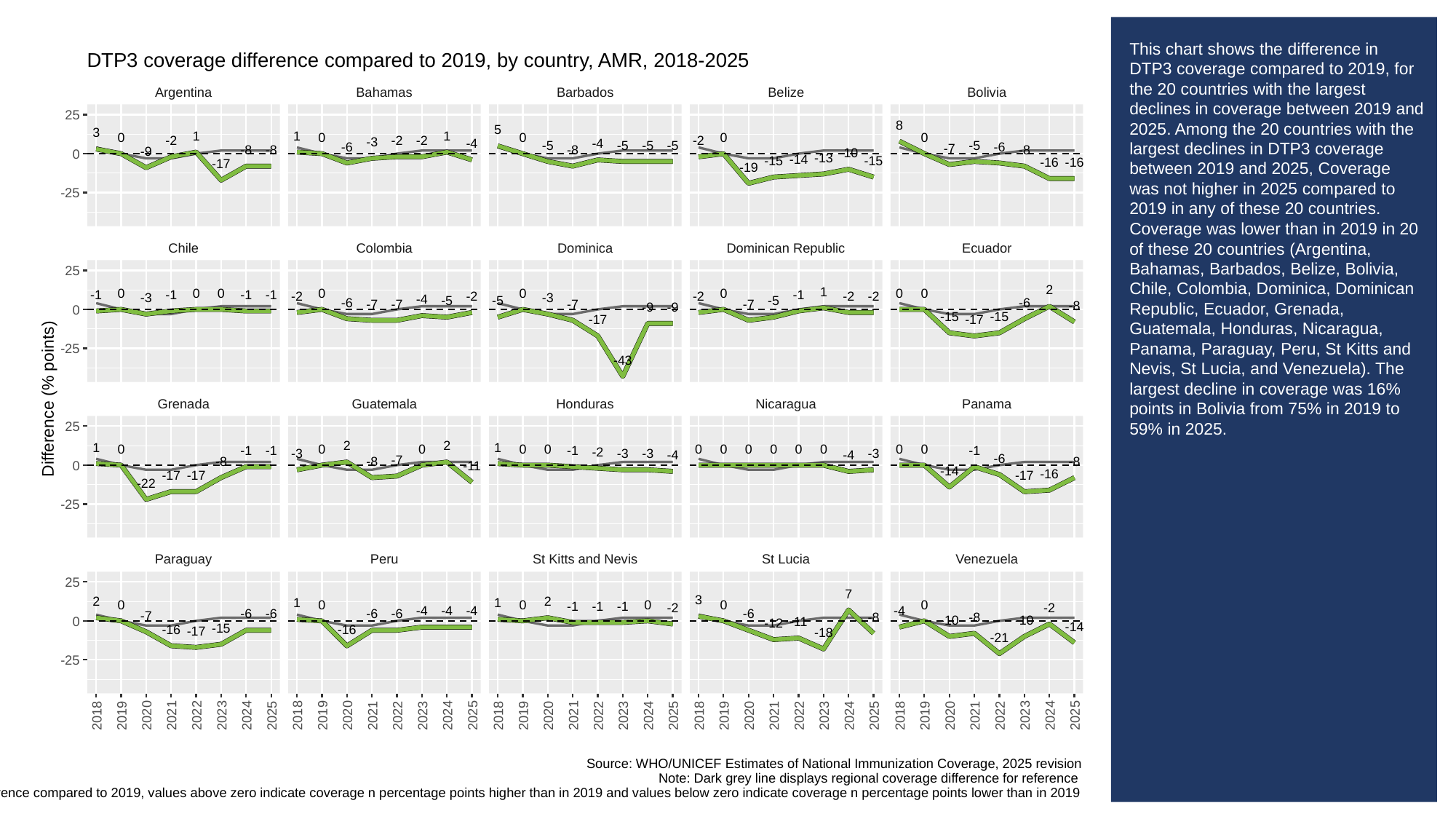

# This chart shows the difference in DTP3 coverage compared to 2019, for the 20 countries with the largest declines in coverage between 2019 and 2025. Among the 20 countries with the largest declines in DTP3 coverage between 2019 and 2025, Coverage was not higher in 2025 compared to 2019 in any of these 20 countries. Coverage was lower than in 2019 in 20 of these 20 countries (Argentina, Bahamas, Barbados, Belize, Bolivia, Chile, Colombia, Dominica, Dominican Republic, Ecuador, Grenada, Guatemala, Honduras, Nicaragua, Panama, Paraguay, Peru, St Kitts and Nevis, St Lucia, and Venezuela). The largest decline in coverage was 16% points in Bolivia from 75% in 2019 to 59% in 2025.

DTP3 coverage difference compared to 2019, by country, AMR, 2018-2025
Argentina
Bahamas
Barbados
Belize
Bolivia

25

8
5
3
1
1
1
0
0
0
0
0

-2
-2
-2
-2
-3
-4
-4
-5
-5
-5
-5
-5

-6
-6
-7
-8
-8
-8
-8

-9

-10
0

-13

-14
-15
-15
-16
-16
-17
-19

-25

Chile
Colombia
Dominica
Dominican Republic
Ecuador

25

2
1
0
0
0
0
0
0
0
0
-1
-1
-1
-1
-1

-2
-2
-2
-2
-2
-3
-3
-4
-5
-5
-5
-6
-6
-7
-7
-7
-7
-8
-9
-9

0

-15
-15
-17
-17

-25

-43

Difference (% points)
Grenada
Guatemala
Honduras
Nicaragua
Panama

25

2
2
1
1
0
0
0
0
0
0
0
0
0
0
0
0
0
-1
-1
-1
-1

-2
-3
-3
-3
-3
-4
-4
-6
-7
-8
-8
-8

0
-11

-14
-16
-17
-17
-17
-22

-25

Paraguay
Peru
St Kitts and Nevis
St Lucia
Venezuela

25

7
3
2
2
1
1
0
0
0
0
0
0
-1
-1
-1

-2
-2
-4
-4
-4
-4
-6
-6
-6
-6
-6

-7
-8
-8

-10
-10
0
-11

-12

-14
-15
-16
-16
-17
-18
-21

-25

2018
2019
2020
2021
2022
2023
2024
2025
2018
2019
2020
2021
2022
2023
2024
2025
2018
2019
2020
2021
2022
2023
2024
2025
2018
2019
2020
2021
2022
2023
2024
2025
2018
2019
2020
2021
2022
2023
2024
2025
Source: WHO/UNICEF Estimates of National Immunization Coverage, 2025 revision
Note: Dark grey line displays regional coverage difference for reference
When looking at coverage difference compared to 2019, values above zero indicate coverage n percentage points higher than in 2019 and values below zero indicate coverage n percentage points lower than in 2019